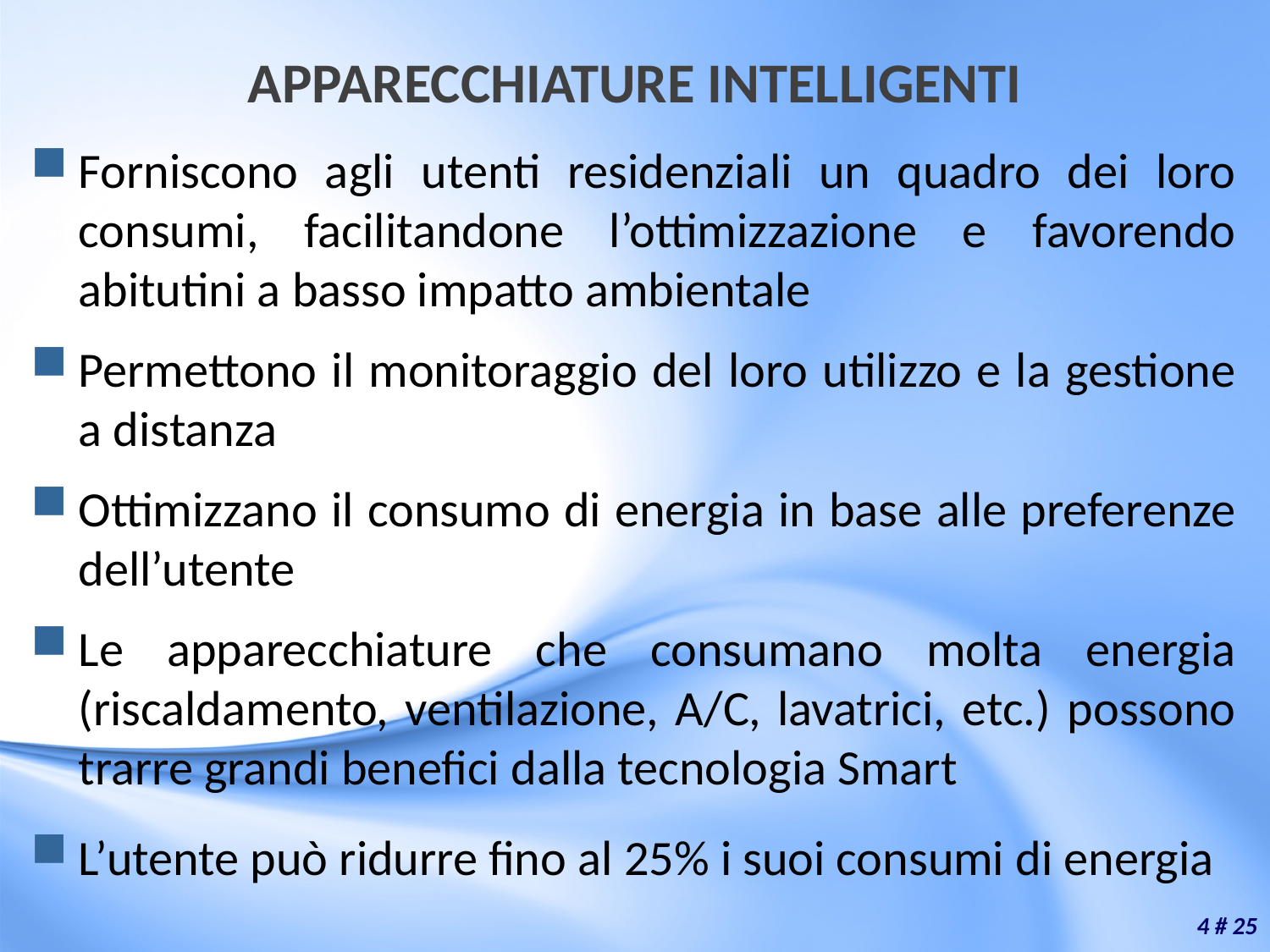

# APPARECCHIATURE INTELLIGENTI
Forniscono agli utenti residenziali un quadro dei loro consumi, facilitandone l’ottimizzazione e favorendo abitutini a basso impatto ambientale
Permettono il monitoraggio del loro utilizzo e la gestione a distanza
Ottimizzano il consumo di energia in base alle preferenze dell’utente
Le apparecchiature che consumano molta energia (riscaldamento, ventilazione, A/C, lavatrici, etc.) possono trarre grandi benefici dalla tecnologia Smart
L’utente può ridurre fino al 25% i suoi consumi di energia

4 # 25